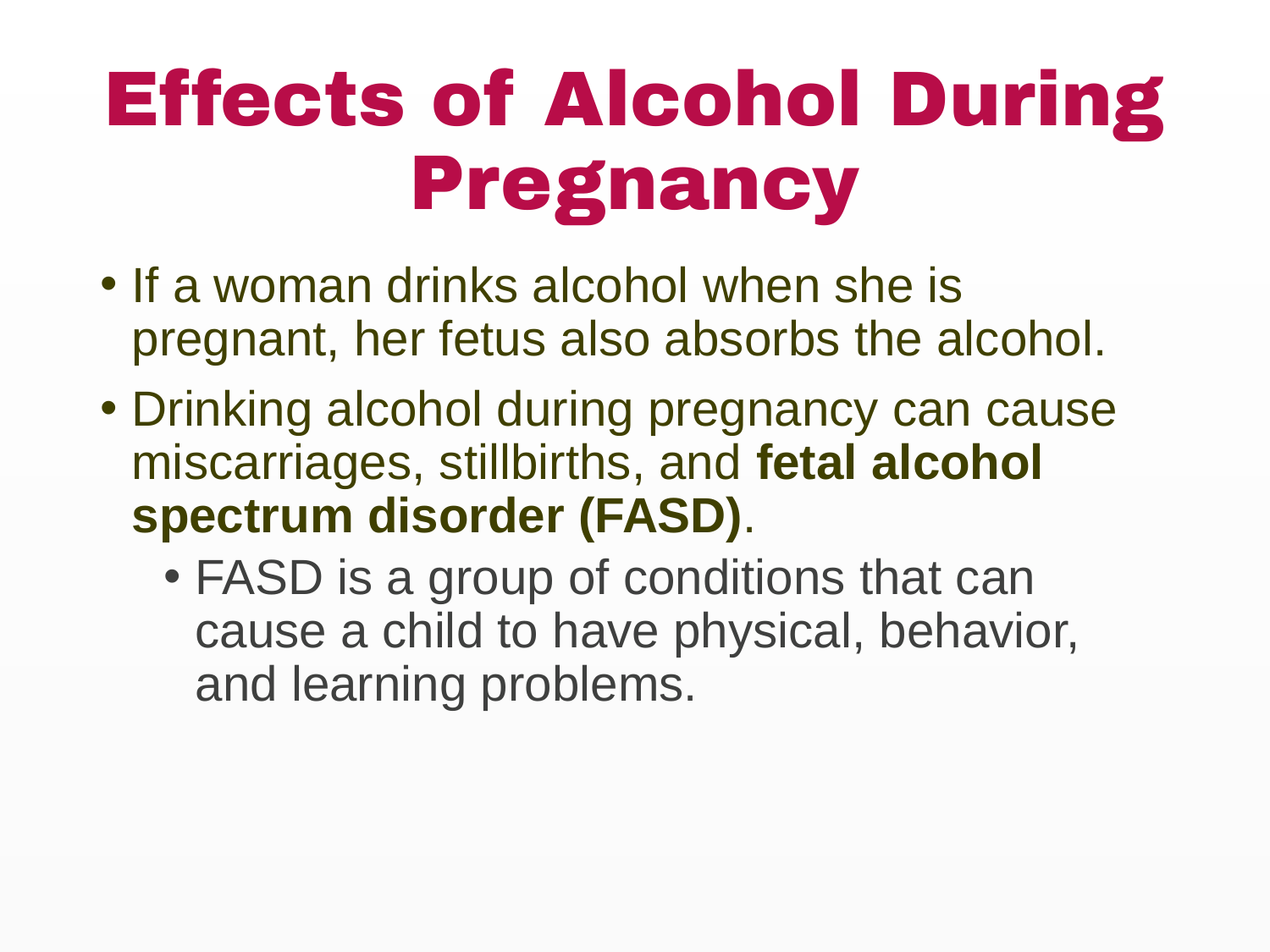

# Effects of Alcohol During Pregnancy
If a woman drinks alcohol when she is pregnant, her fetus also absorbs the alcohol.
Drinking alcohol during pregnancy can cause miscarriages, stillbirths, and fetal alcohol spectrum disorder (FASD).
FASD is a group of conditions that can cause a child to have physical, behavior, and learning problems.